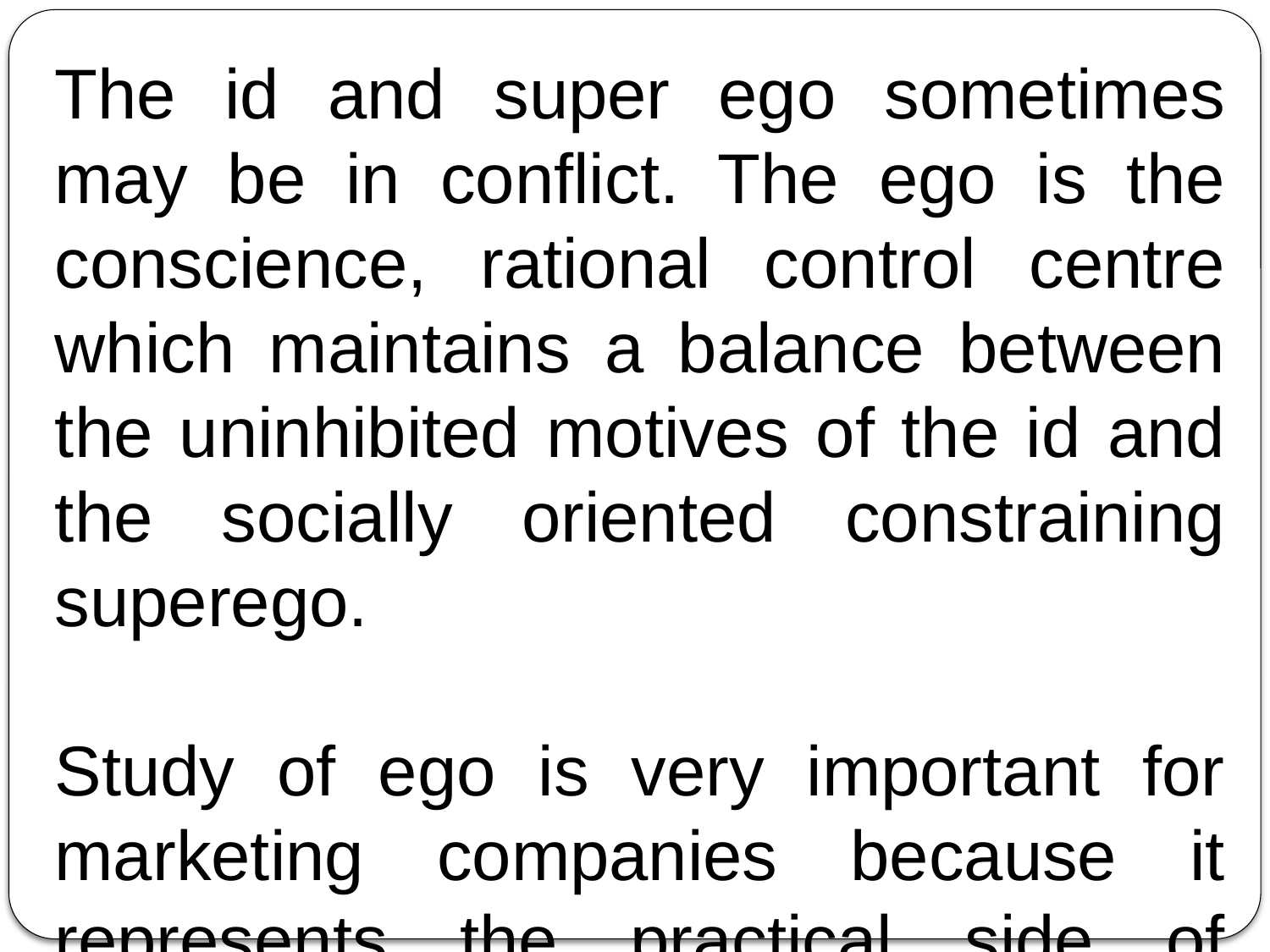

The id and super ego sometimes may be in conflict. The ego is the conscience, rational control centre which maintains a balance between the uninhibited motives of the id and the socially oriented constraining superego.

Study of ego is very important for marketing companies because it represents the practical side of human behaviour.